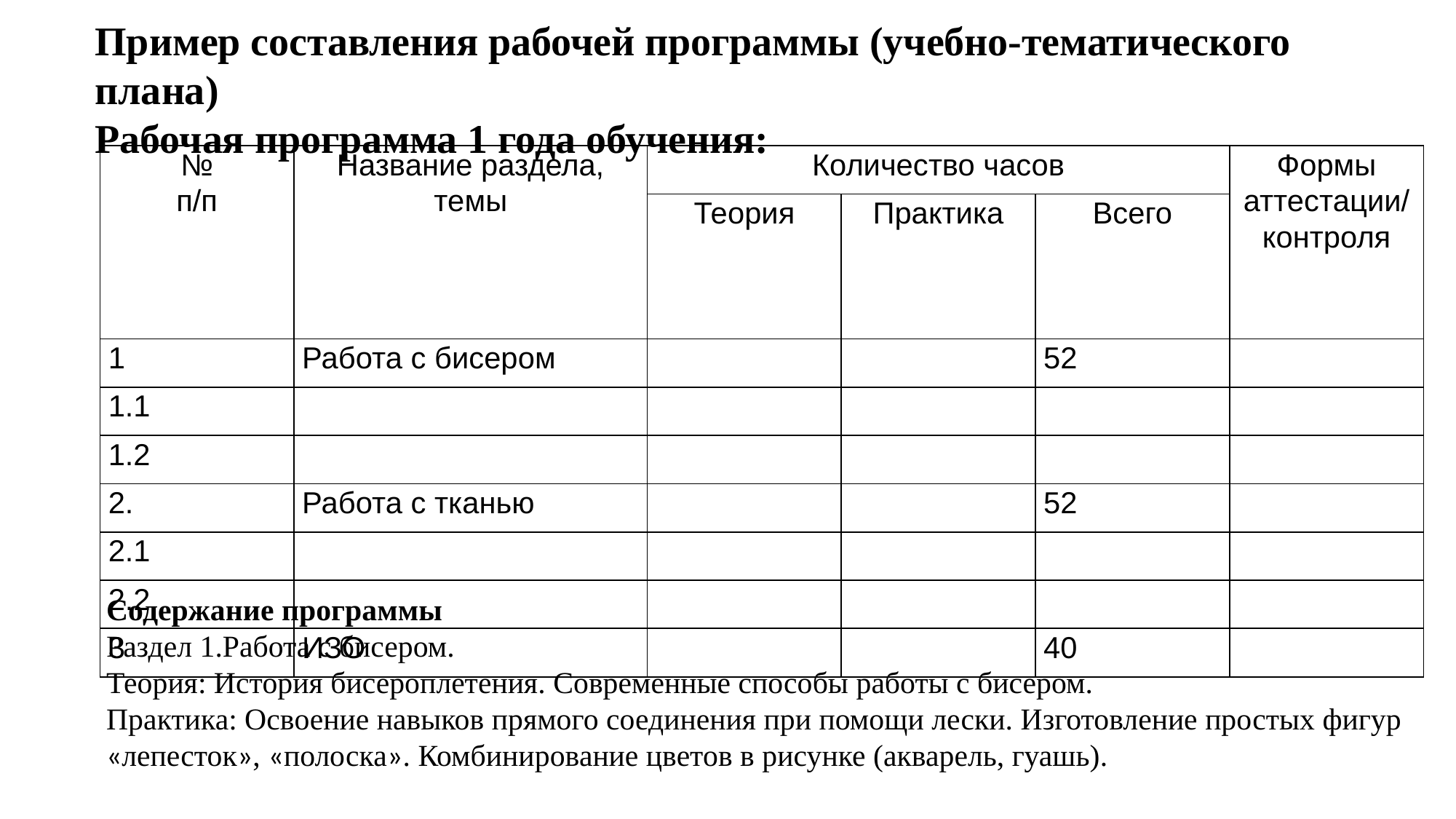

# Пример составления рабочей программы (учебно-тематического плана) Рабочая программа 1 года обучения:
| № п/п | Название раздела, темы | Количество часов |  |  | Формы аттестации/ контроля |
| --- | --- | --- | --- | --- | --- |
|  |  | Теория | Практика | Всего |  |
| 1 | Работа с бисером |  |  | 52 |  |
| 1.1 |  |  |  |  |  |
| 1.2 |  |  |  |  |  |
| 2. | Работа с тканью |  |  | 52 |  |
| 2.1 |  |  |  |  |  |
| 2.2 |  |  |  |  |  |
| 3 | ИЗО |  |  | 40 |  |
Содержание программы
Раздел 1.Работа с бисером.
Теория: История бисероплетения. Современные способы работы с бисером.
Практика: Освоение навыков прямого соединения при помощи лески. Изготовление простых фигур «лепесток», «полоска». Комбинирование цветов в рисунке (акварель, гуашь).